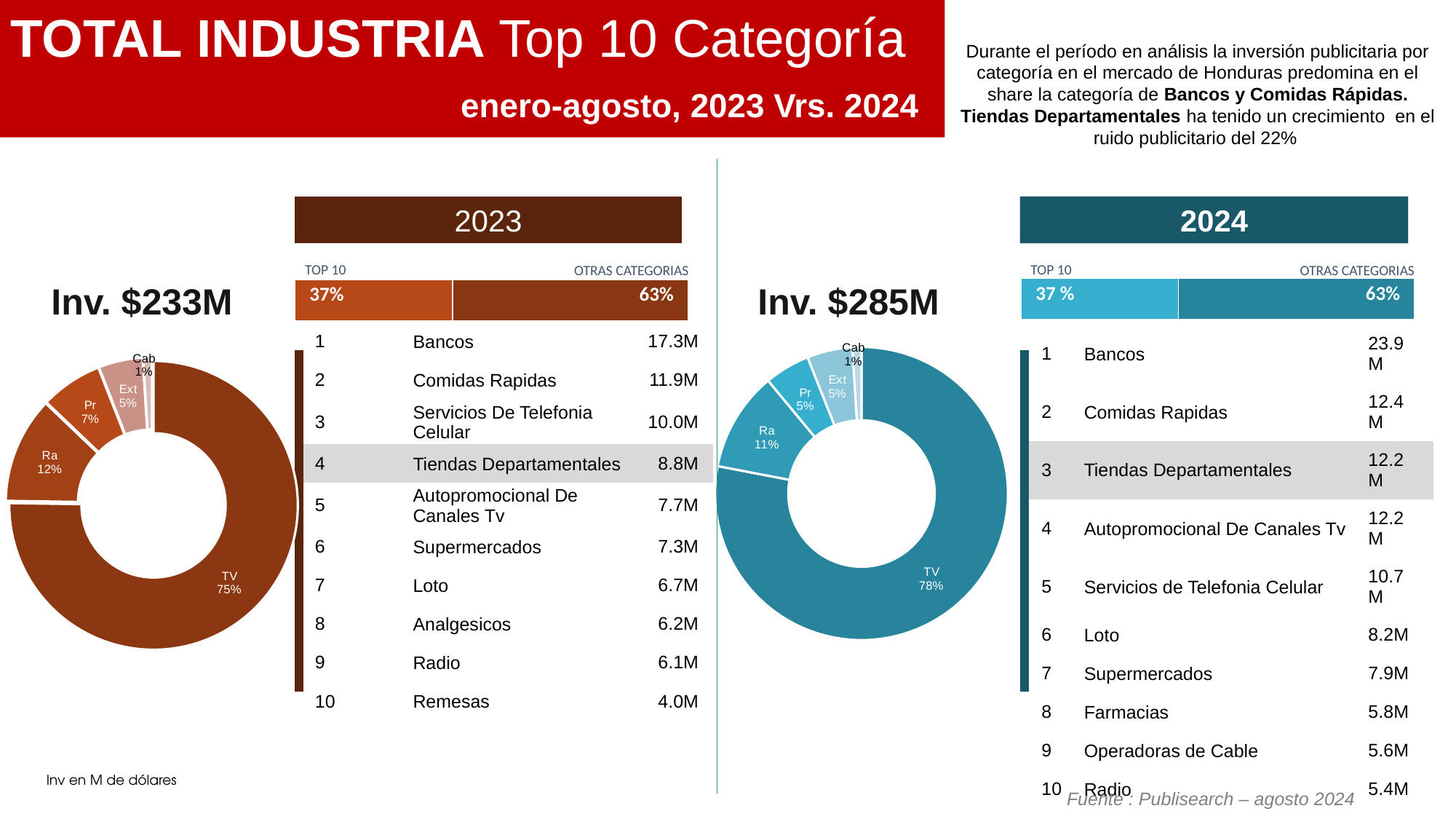

TOTAL INDUSTRIA Top 10 Categoría

Durante el período en análisis la inversión publicitaria por categoría en el mercado de Honduras predomina en el share la categoría de Bancos y Comidas Rápidas.
Tiendas Departamentales ha tenido un crecimiento  en el ruido publicitario del 22%
enero-agosto, 2023 Vrs. 2024
2023
2024
TOP 10
TOP 10
OTRAS CATEGORIAS
OTRAS CATEGORIAS
Inv. $233M
Inv. $285M
| 37 % | 63% |
| --- | --- |
| 37% | 63% |
| --- | --- |
| 1 | Bancos | 17.3M |
| --- | --- | --- |
| 2 | Comidas Rapidas | 11.9M |
| 3 | Servicios De Telefonia Celular | 10.0M |
| 4 | Tiendas Departamentales | 8.8M |
| 5 | Autopromocional De Canales Tv | 7.7M |
| 6 | Supermercados | 7.3M |
| 7 | Loto | 6.7M |
| 8 | Analgesicos | 6.2M |
| 9 | Radio | 6.1M |
| 10 | Remesas | 4.0M |
| 1 | Bancos | 23.9M |
| --- | --- | --- |
| 2 | Comidas Rapidas | 12.4M |
| 3 | Tiendas Departamentales | 12.2M |
| 4 | Autopromocional De Canales Tv | 12.2M |
| 5 | Servicios de Telefonia Celular | 10.7M |
| 6 | Loto | 8.2M |
| 7 | Supermercados | 7.9M |
| 8 | Farmacias | 5.8M |
| 9 | Operadoras de Cable | 5.6M |
| 10 | Radio | 5.4M |

### Chart

| Category | Sales |
|---|---|
| TV | 0.78 |
| Ra | 0.11 |
| Pr | 0.05 |
| Ext | 0.05 |
| Cab | 0.01 |

### Chart

| Category | Sales |
|---|---|
| TV | 0.76 |
| Ra | 0.12 |
| Pr | 0.07 |
| Ext | 0.05 |
| Cab | 0.01 |

Inv en M de dólares
Fuente : Publisearch – agosto 2024